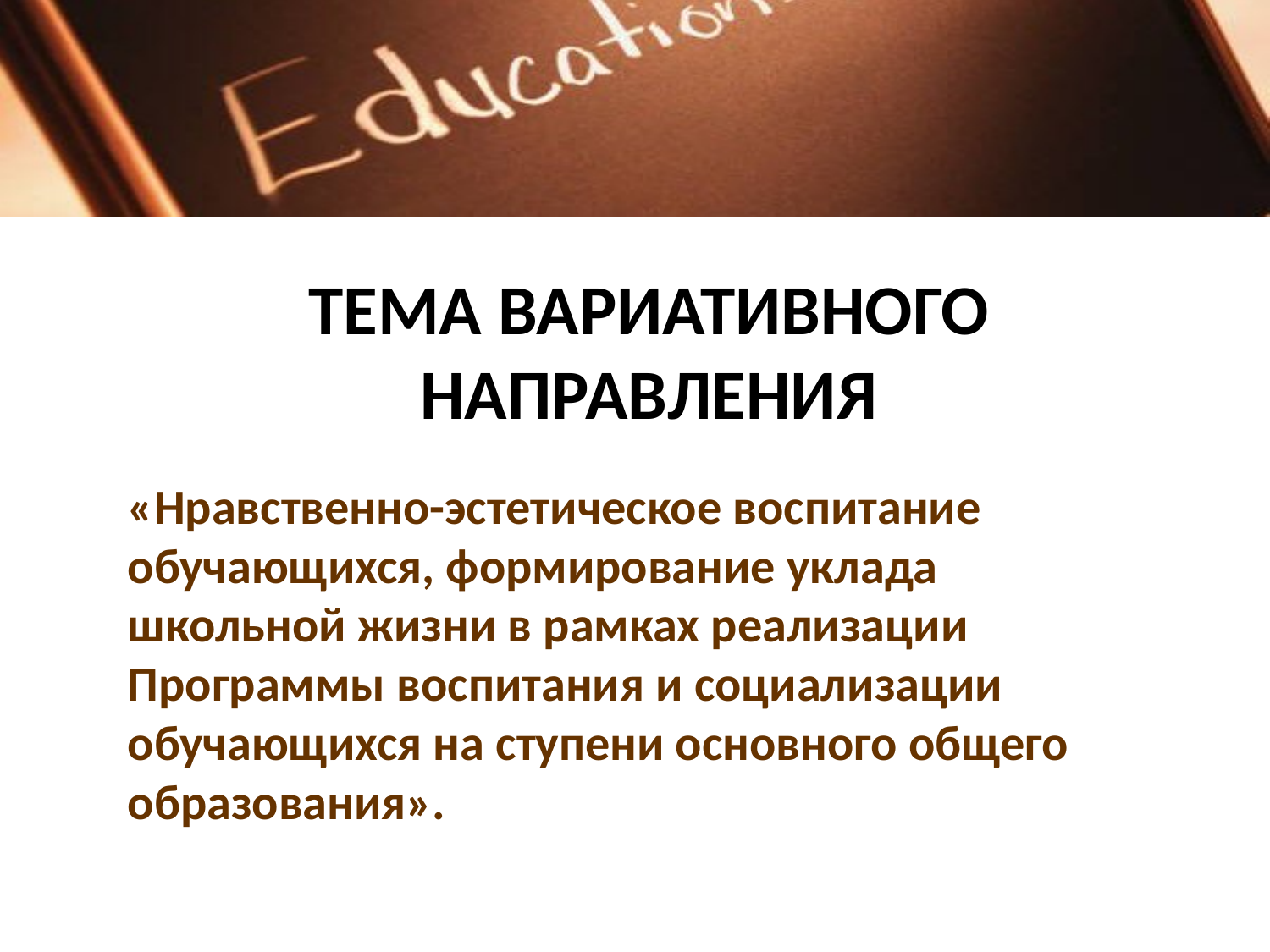

# Тема вариативного направления
«Нравственно-эстетическое воспитание обучающихся, формирование уклада школьной жизни в рамках реализации Программы воспитания и социализации обучающихся на ступени основного общего образования».